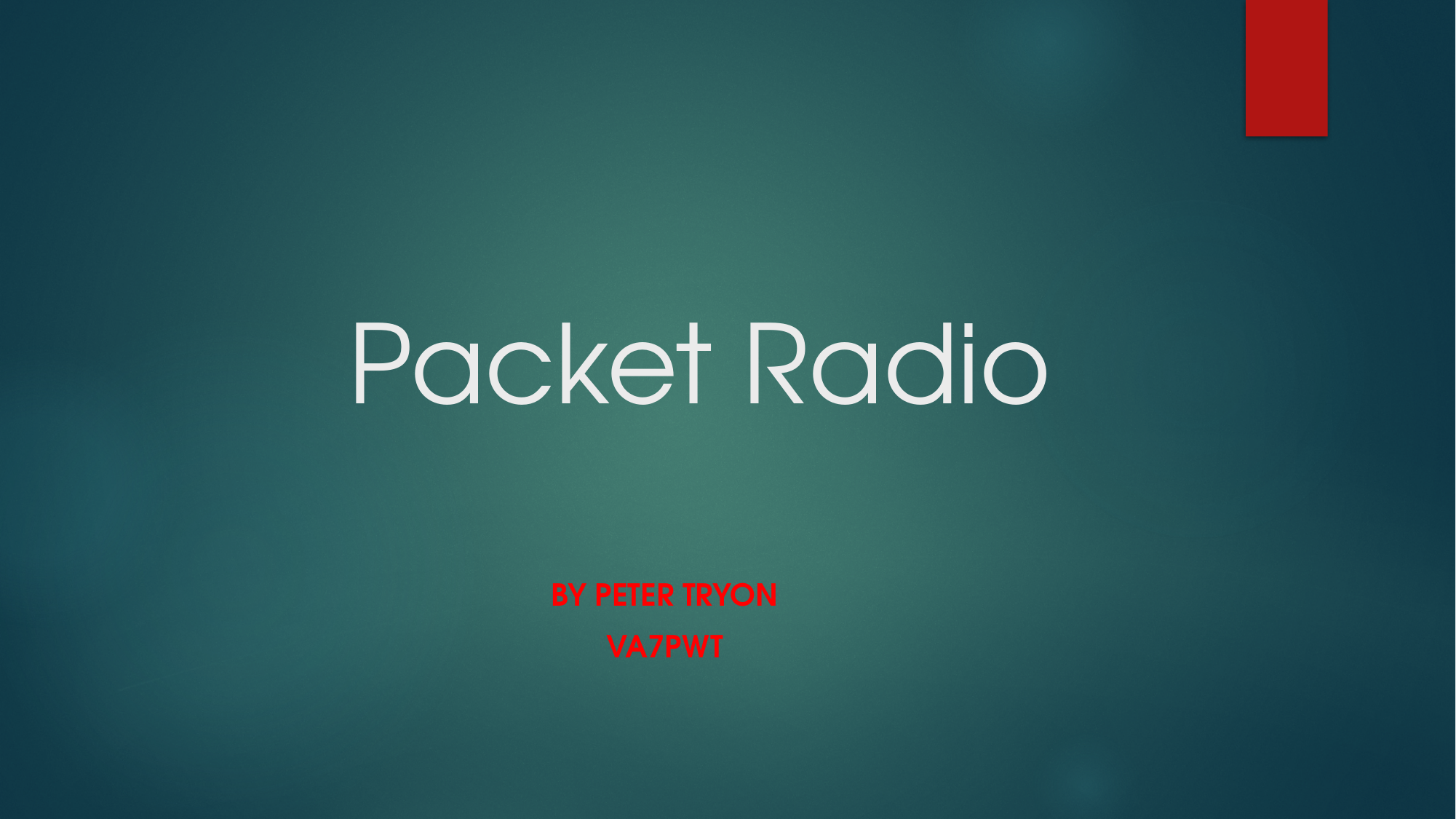

# Packet Radio
By Peter Tryon
VA7PWT